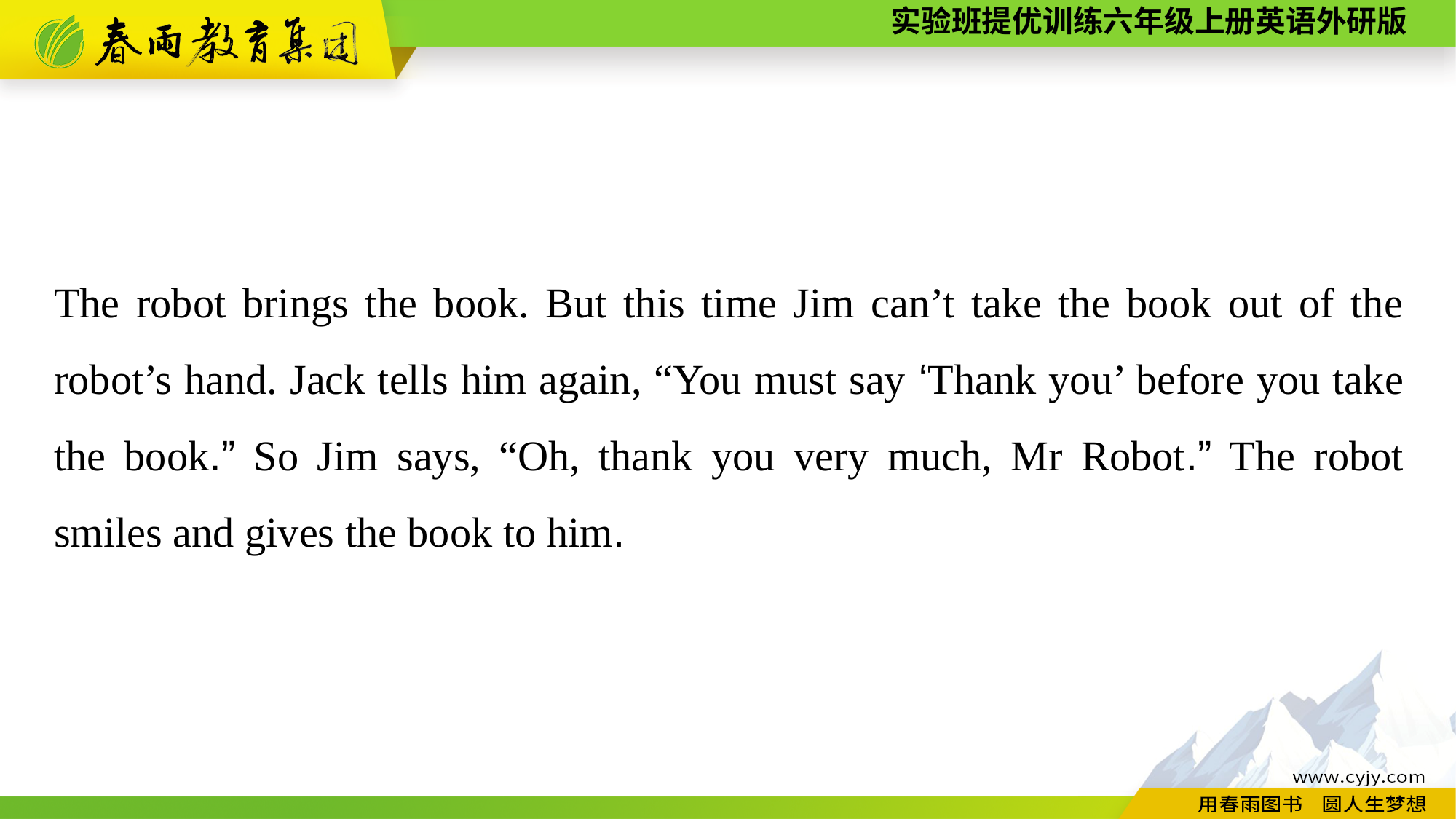

The robot brings the book. But this time Jim can’t take the book out of the robot’s hand. Jack tells him again, “You must say ‘Thank you’ before you take the book.” So Jim says, “Oh, thank you very much, Mr Robot.” The robot smiles and gives the book to him.